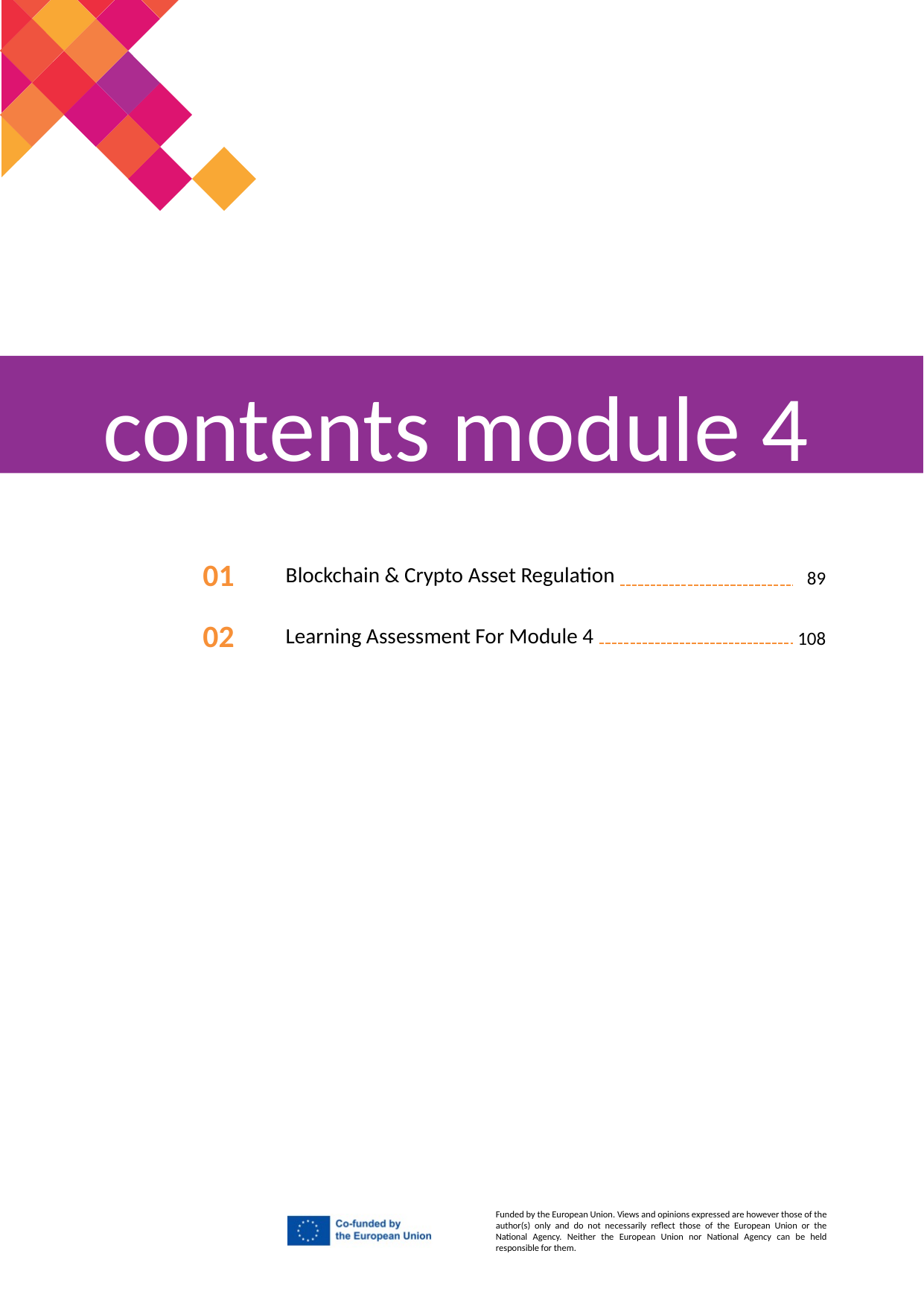

contents module 4
01
Blockchain & Crypto Asset Regulation
89
Learning Assessment For Module 4
02
108